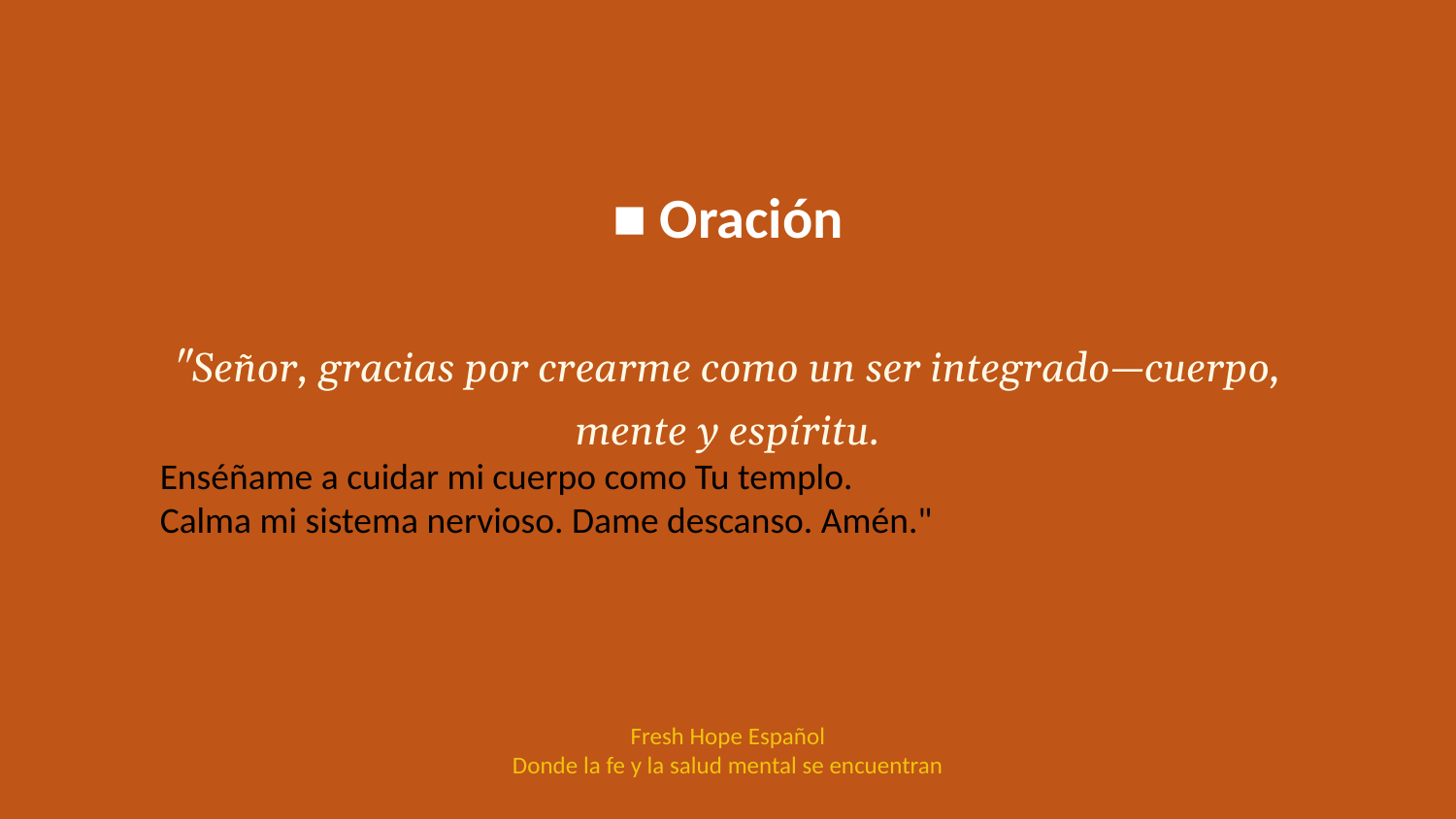

■ Oración
"Señor, gracias por crearme como un ser integrado—cuerpo, mente y espíritu.
Enséñame a cuidar mi cuerpo como Tu templo.
Calma mi sistema nervioso. Dame descanso. Amén."
Fresh Hope Español
Donde la fe y la salud mental se encuentran